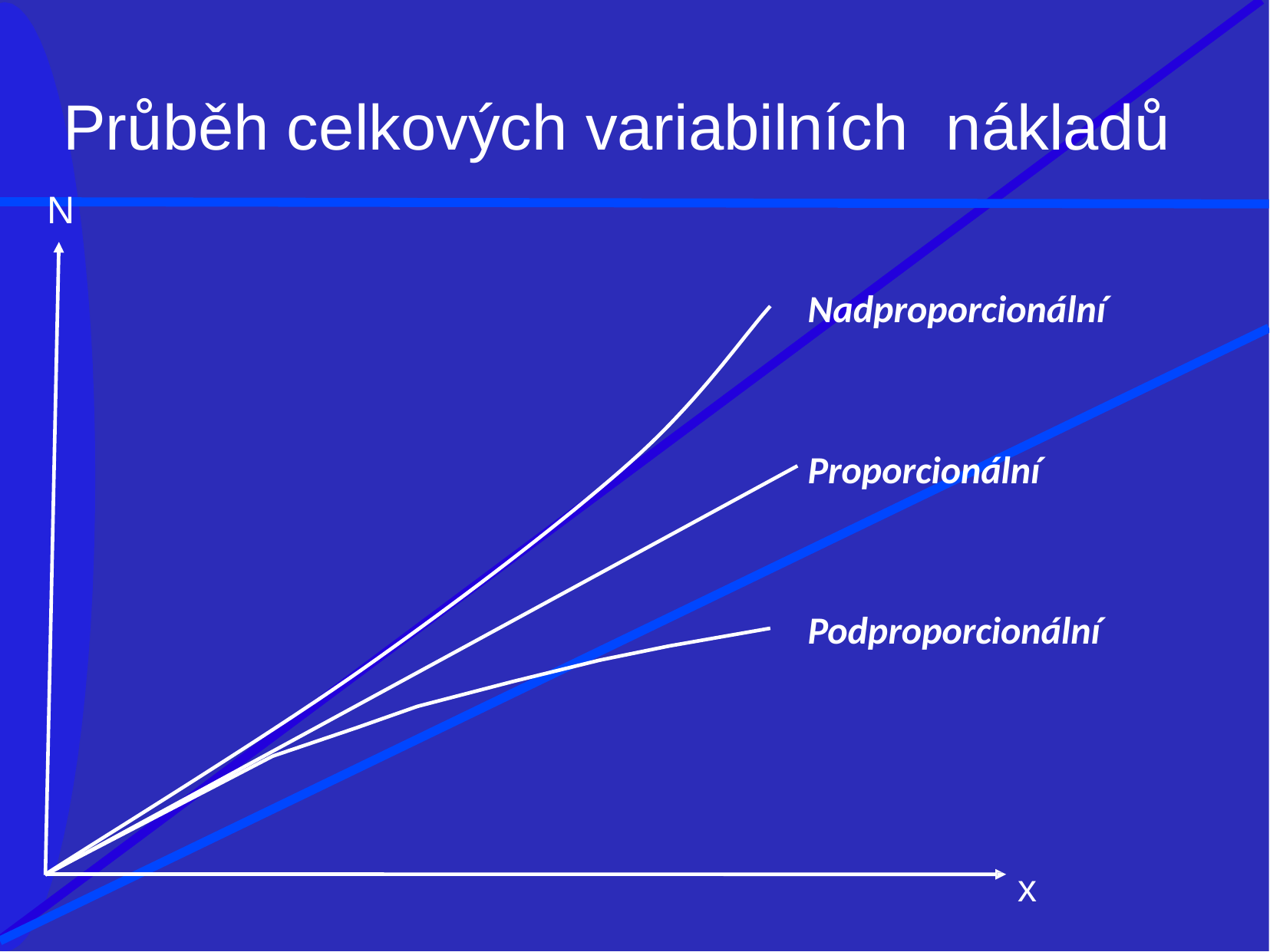

Průběh celkových variabilních	nákladů
N

Nadproporcionální

Proporcionální

Podproporcionální

x